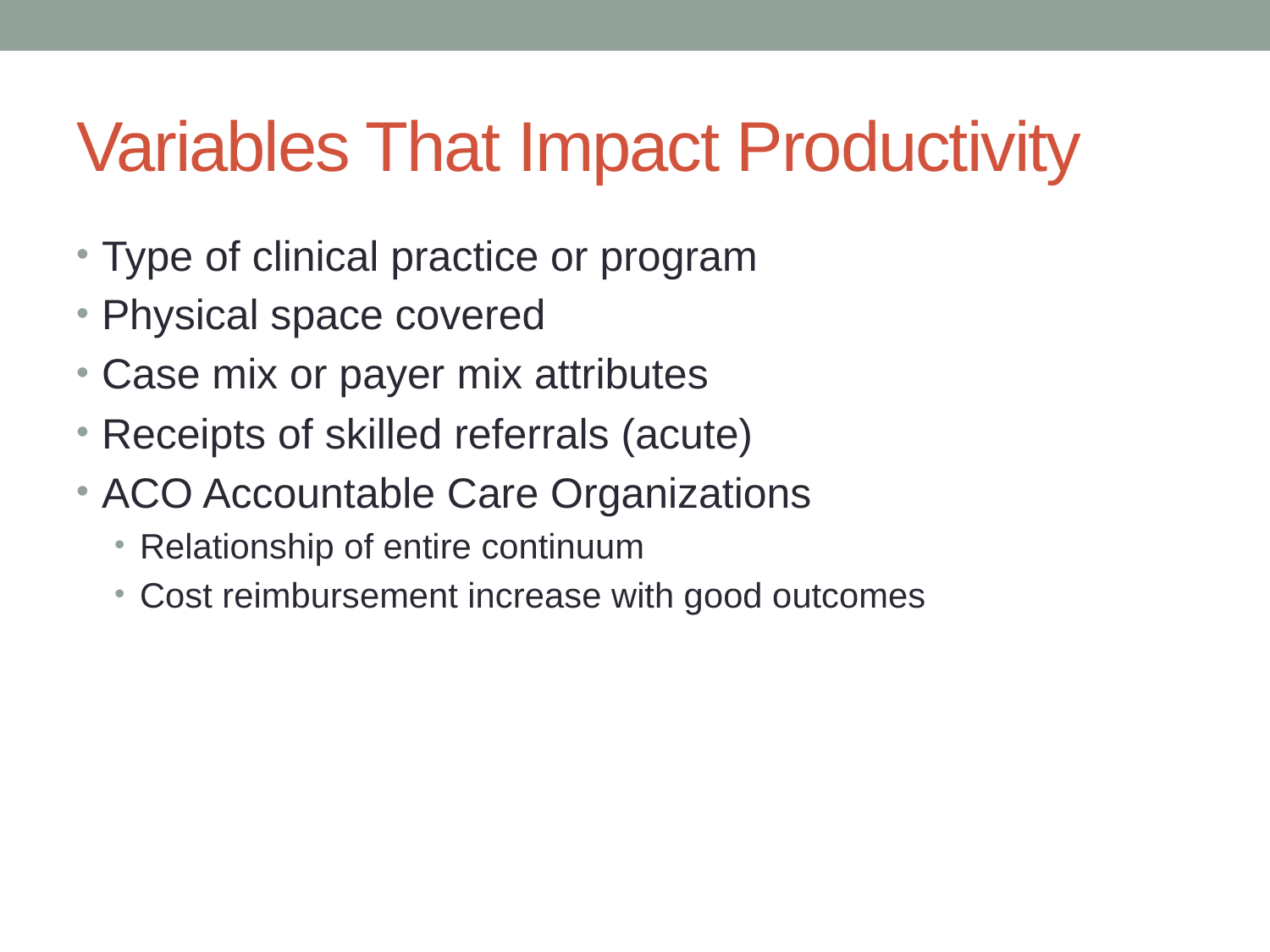

# Variables That Impact Productivity
Type of clinical practice or program
Physical space covered
Case mix or payer mix attributes
Receipts of skilled referrals (acute)
ACO Accountable Care Organizations
Relationship of entire continuum
Cost reimbursement increase with good outcomes